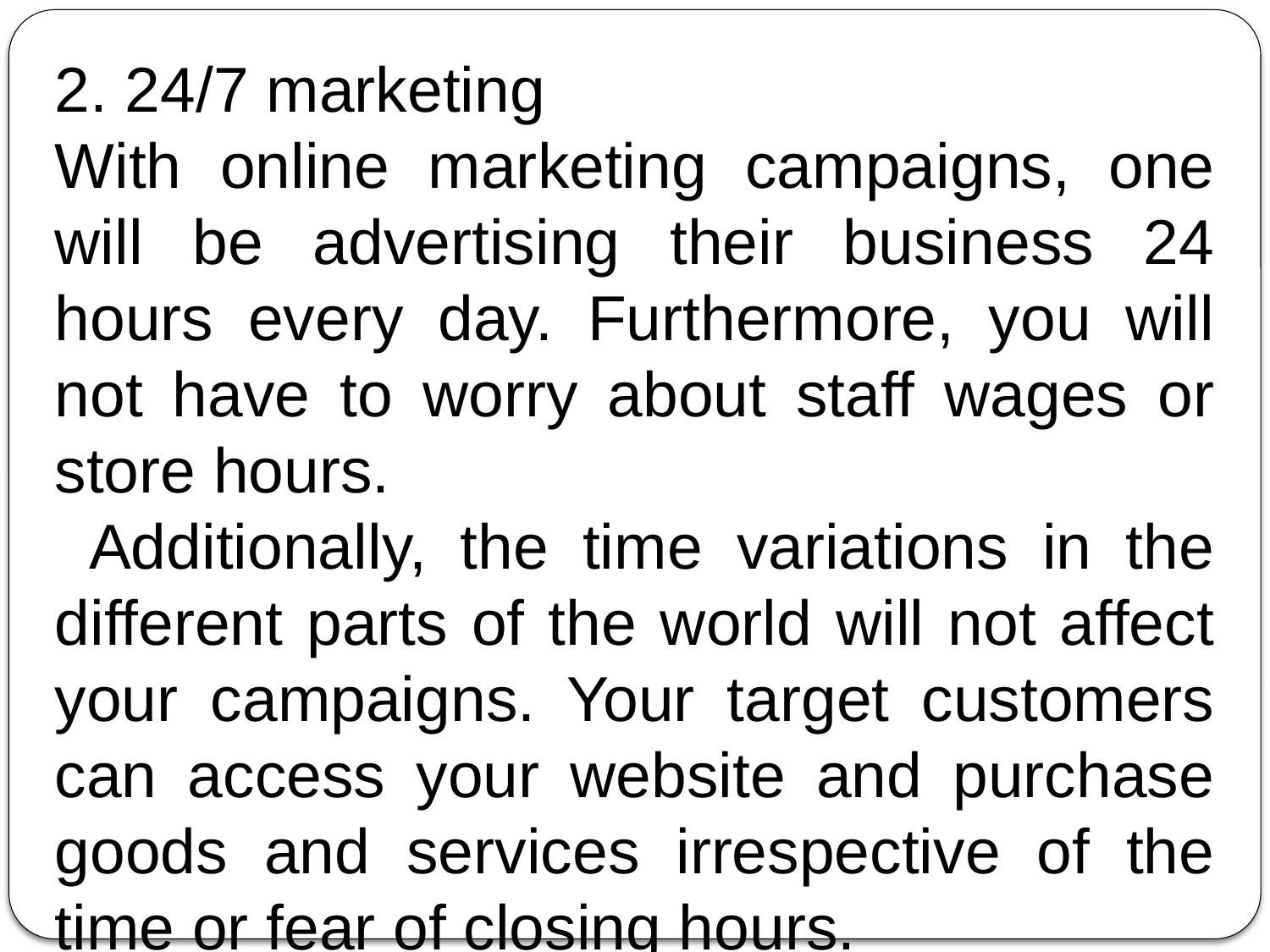

2. 24/7 marketing
With online marketing campaigns, one will be advertising their business 24 hours every day. Furthermore, you will not have to worry about staff wages or store hours.
 Additionally, the time variations in the different parts of the world will not affect your campaigns. Your target customers can access your website and purchase goods and services irrespective of the time or fear of closing hours.